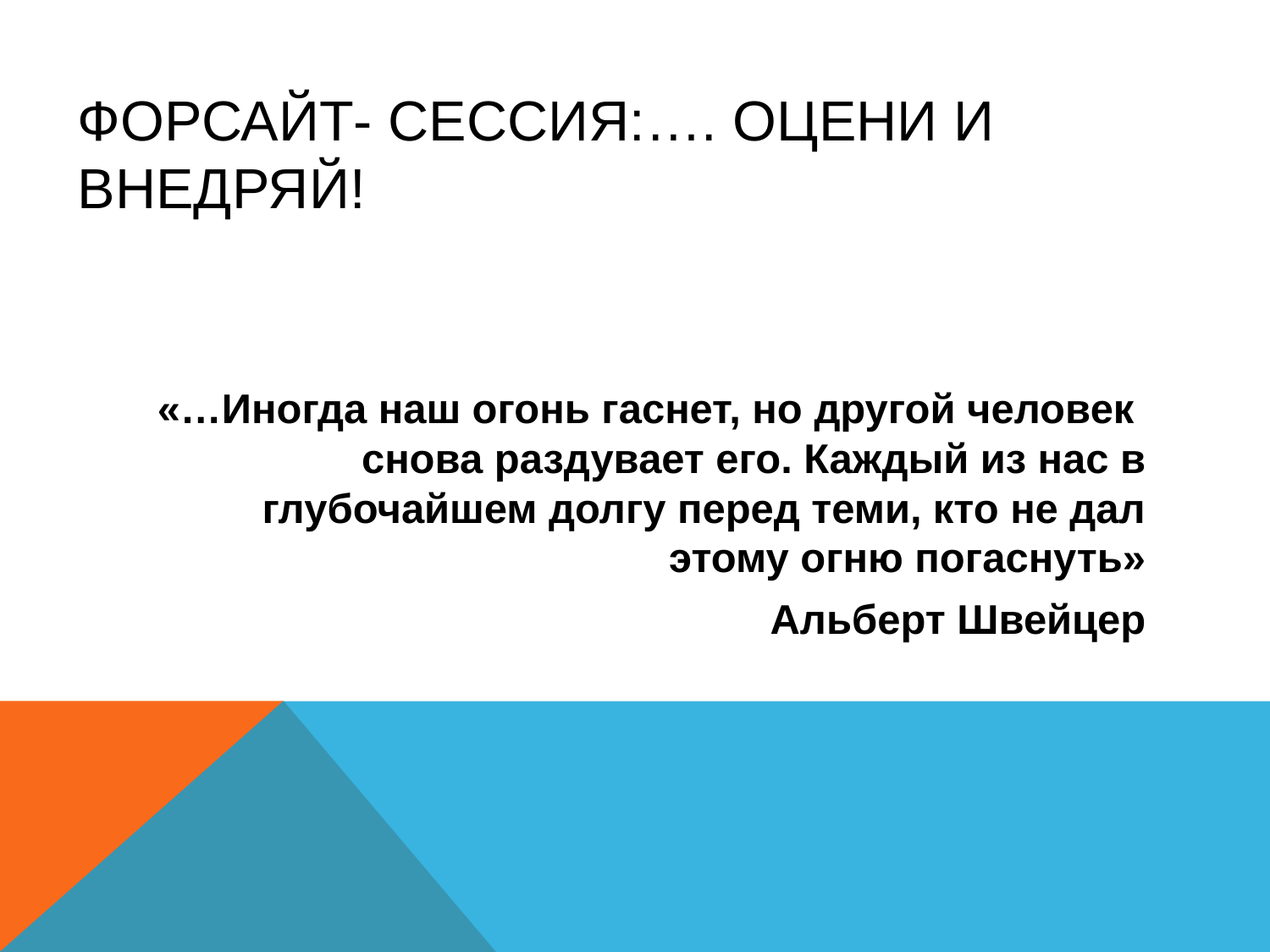

# ФОРСАЙТ- СЕССИЯ:…. оцени и внедряй!
«…Иногда наш огонь гаснет, но другой человек  снова раздувает его. Каждый из нас в глубочайшем долгу перед теми, кто не дал этому огню погаснуть»
Альберт Швейцер